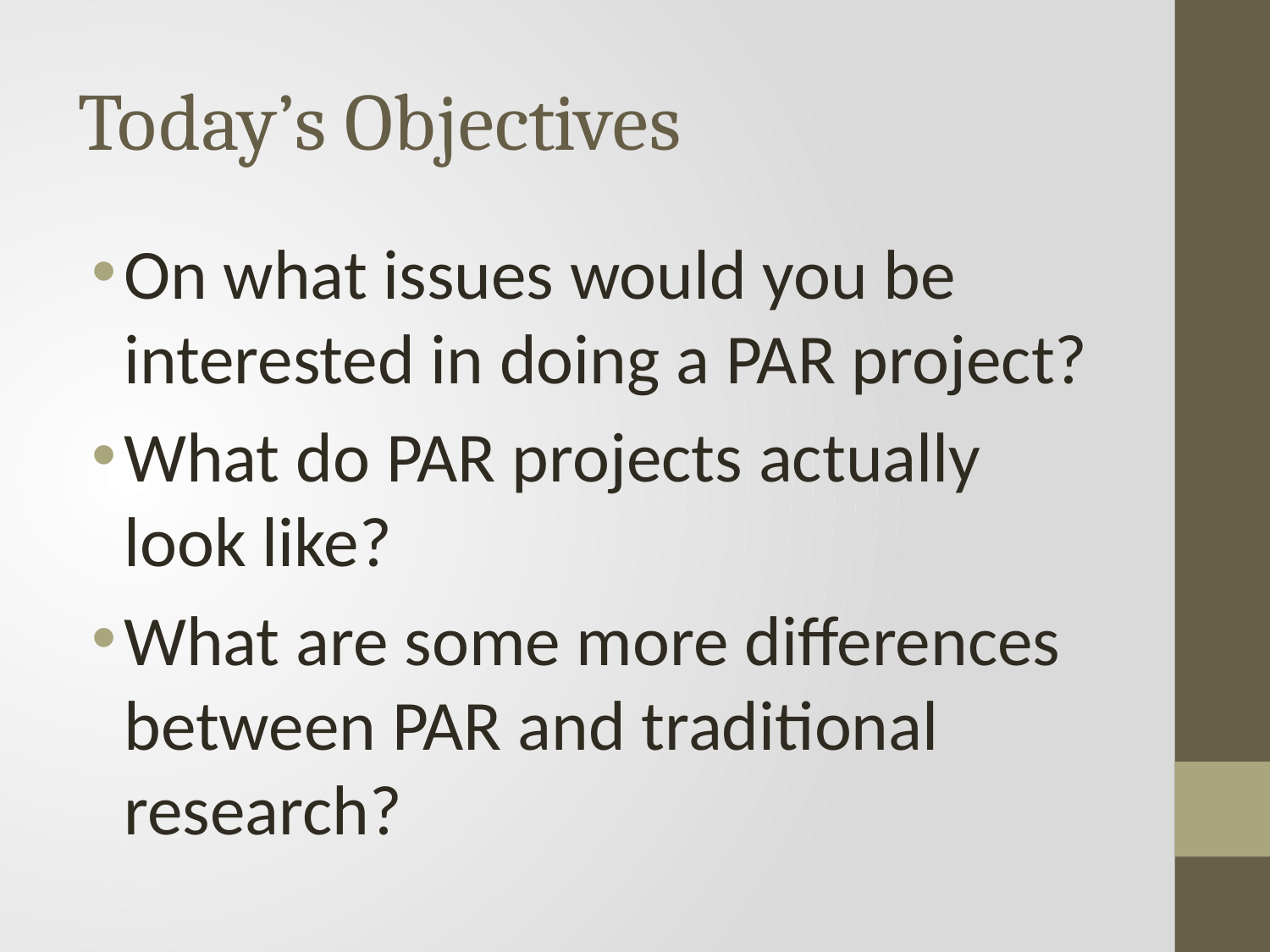

# Today’s Objectives
On what issues would you be interested in doing a PAR project?
What do PAR projects actually look like?
What are some more differences between PAR and traditional research?